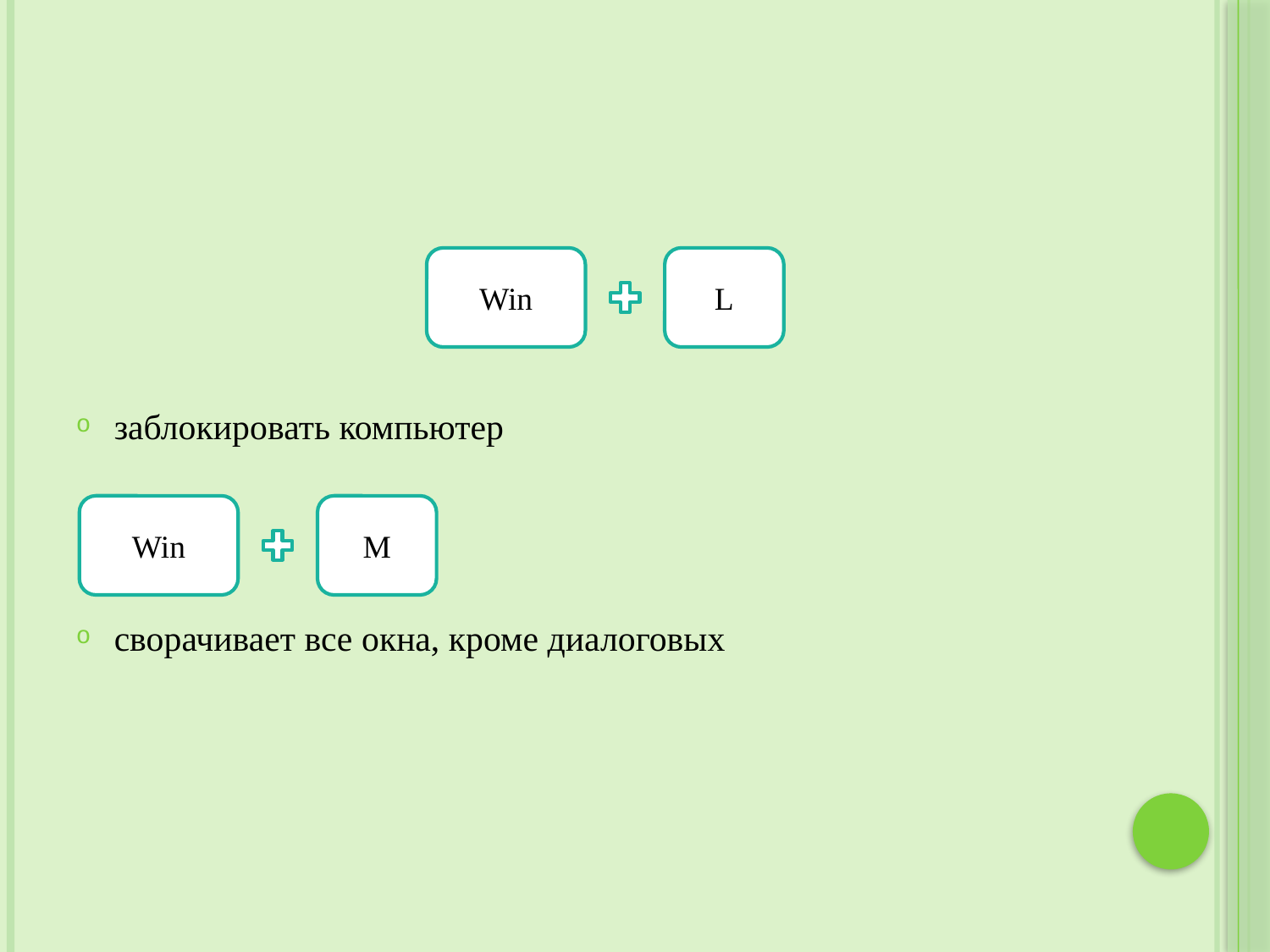

заблокировать компьютер

сворачивает все окна, кроме диалоговых

Win
L

Win
M